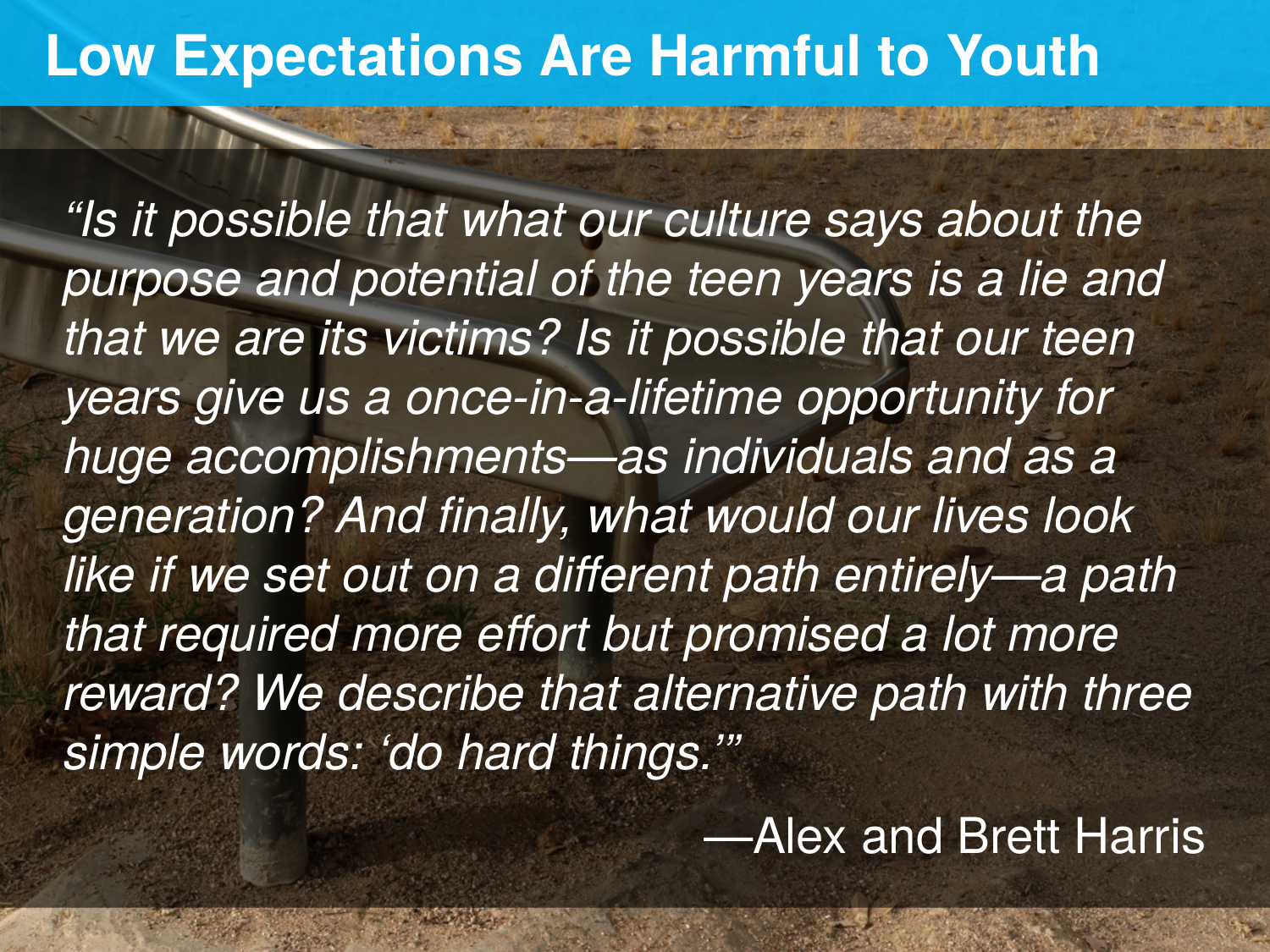

Low Expectations Are Harmful to Youth
“Is it possible that what our culture says about the purpose and potential of the teen years is a lie and that we are its victims? Is it possible that our teen years give us a once-in-a-lifetime opportunity for huge accomplishments—as individuals and as a generation? And finally, what would our lives look like if we set out on a different path entirely—a path that required more effort but promised a lot more reward? We describe that alternative path with three simple words: ‘do hard things.’”
—Alex and Brett Harris